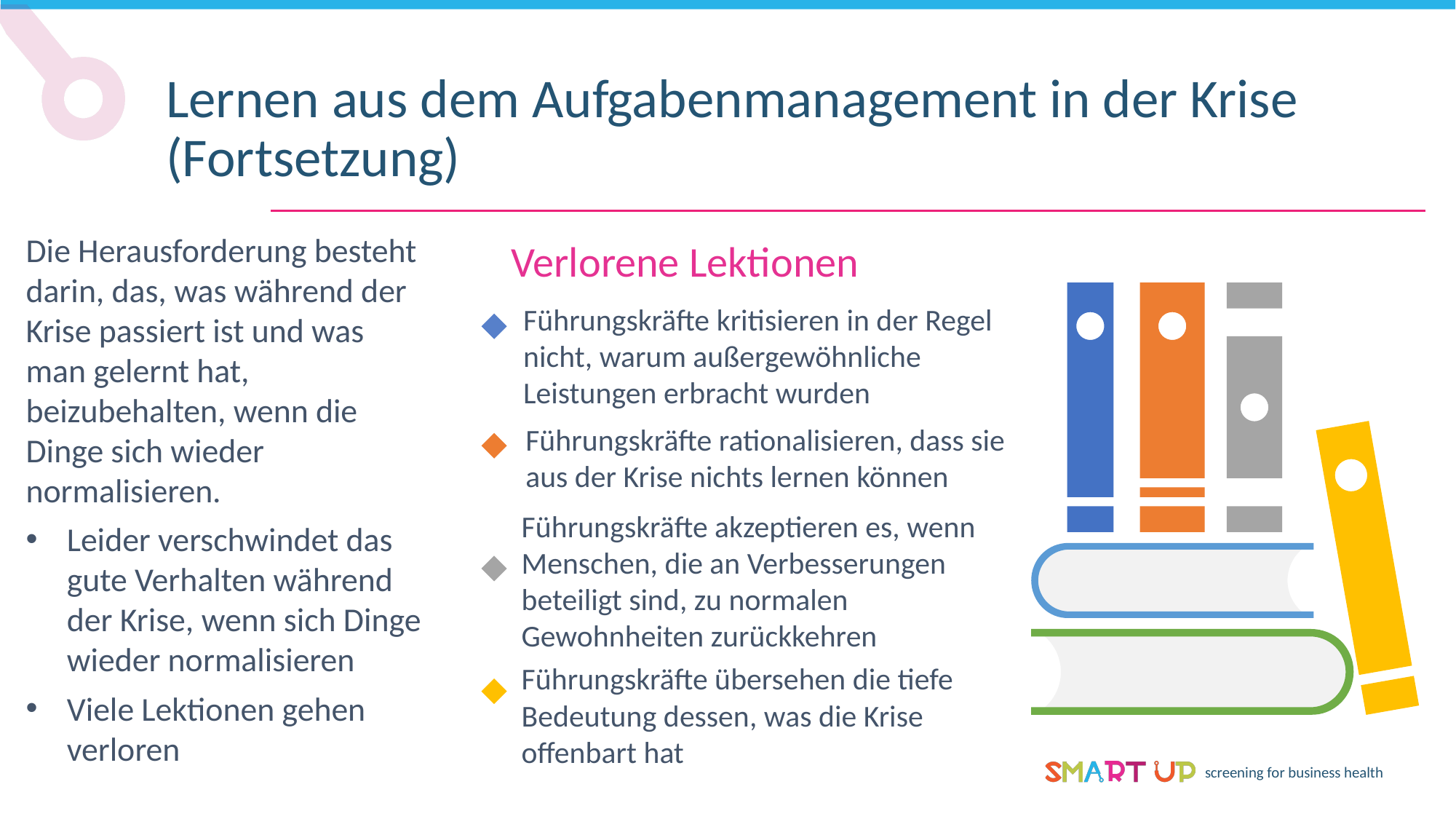

Lernen aus dem Aufgabenmanagement in der Krise (Fortsetzung)
Die Herausforderung besteht darin, das, was während der Krise passiert ist und was man gelernt hat, beizubehalten, wenn die Dinge sich wieder normalisieren.
Leider verschwindet das gute Verhalten während der Krise, wenn sich Dinge wieder normalisieren
Viele Lektionen gehen verloren
Verlorene Lektionen

Führungskräfte kritisieren in der Regel nicht, warum außergewöhnliche Leistungen erbracht wurden

Führungskräfte rationalisieren, dass sie aus der Krise nichts lernen können

Führungskräfte akzeptieren es, wenn Menschen, die an Verbesserungen beteiligt sind, zu normalen Gewohnheiten zurückkehren

Führungskräfte übersehen die tiefe Bedeutung dessen, was die Krise offenbart hat